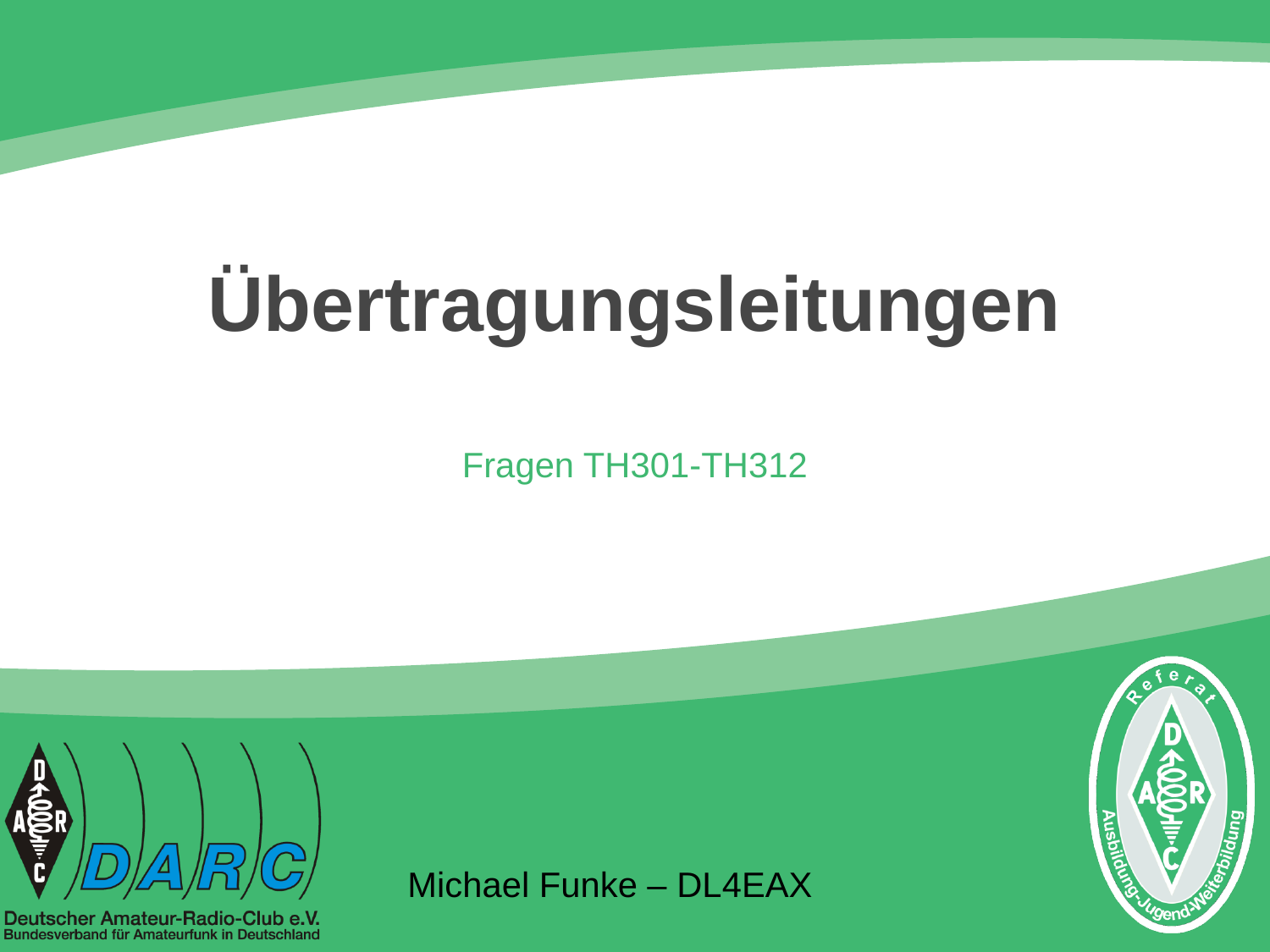

# Übertragungsleitungen
Fragen TH301-TH312
Michael Funke – DL4EAX